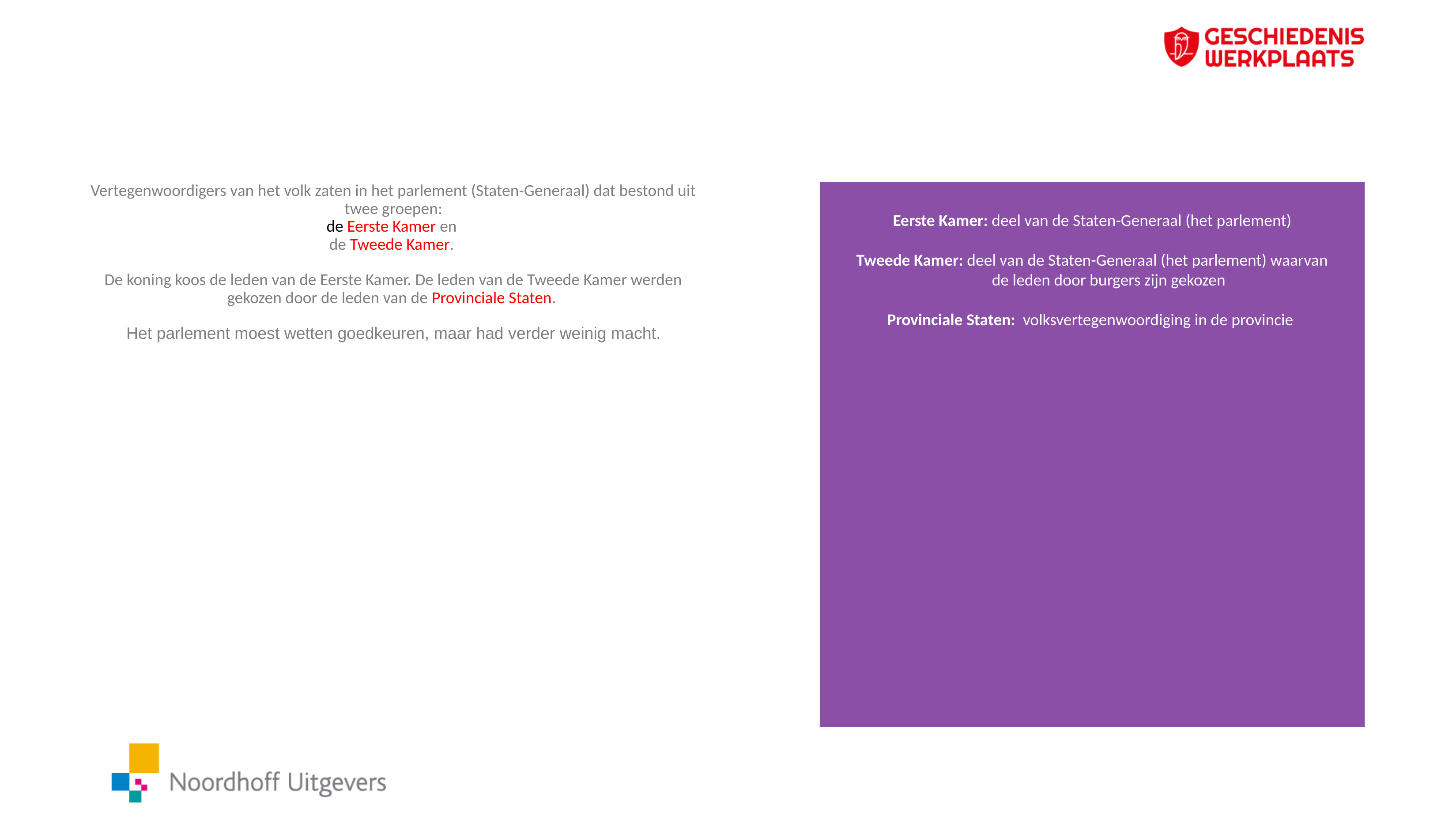

Vertegenwoordigers van het volk zaten in het parlement (Staten-Generaal) dat bestond uit twee groepen:
de Eerste Kamer en
de Tweede Kamer.

De koning koos de leden van de Eerste Kamer. De leden van de Tweede Kamer werden gekozen door de leden van de Provinciale Staten.

Het parlement moest wetten goedkeuren, maar had verder weinig macht.

Eerste Kamer: deel van de Staten-Generaal (het parlement)

Tweede Kamer: deel van de Staten-Generaal (het parlement) waarvan de leden door burgers zijn gekozen

Provinciale Staten:  volksvertegenwoordiging in de provincie